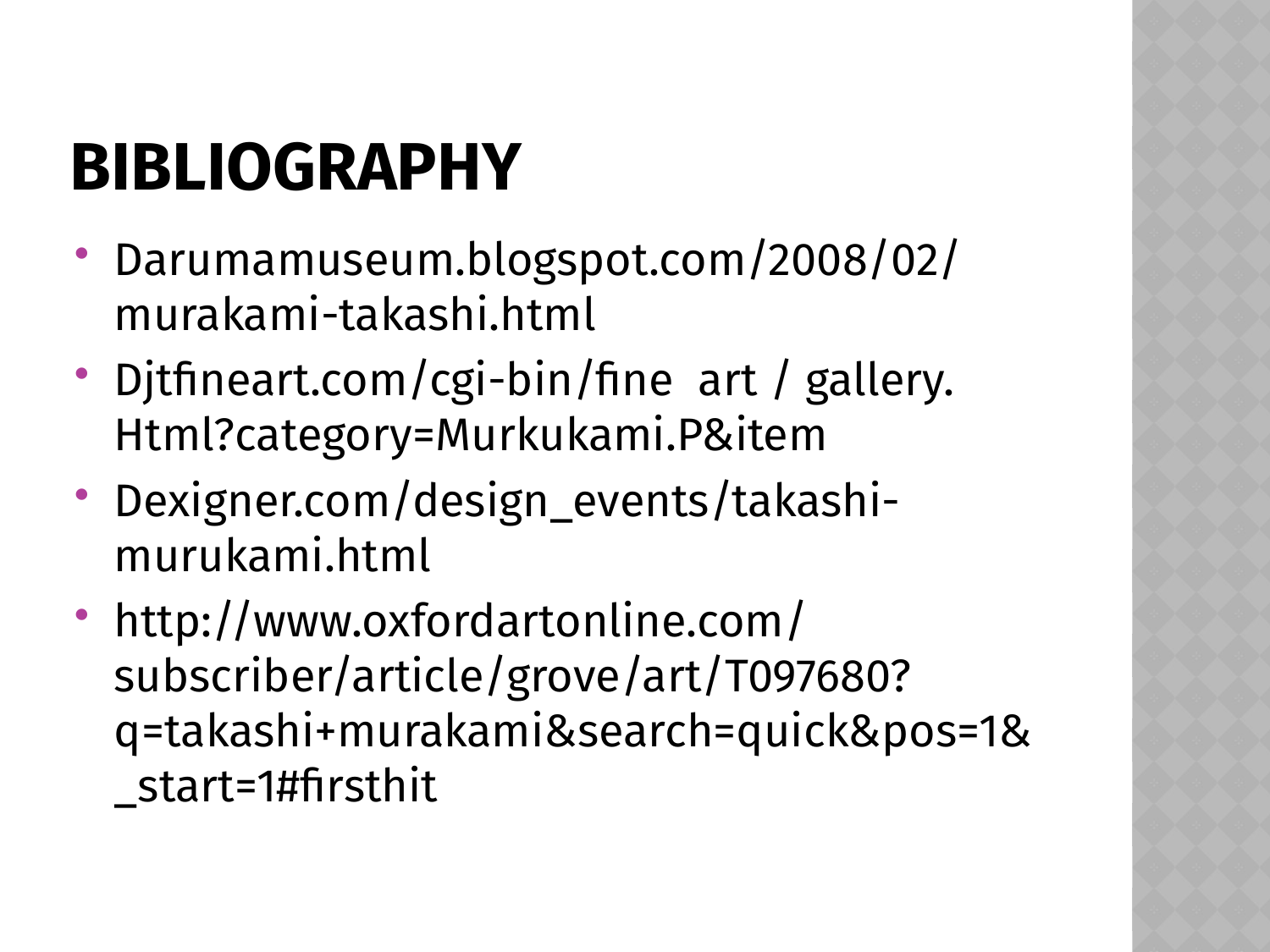

# Bibliography
Darumamuseum.blogspot.com/2008/02/murakami-takashi.html
Djtfineart.com/cgi-bin/fine  art / gallery. Html?category=Murkukami.P&item
Dexigner.com/design_events/takashi-murukami.html
http://www.oxfordartonline.com/subscriber/article/grove/art/T097680?q=takashi+murakami&search=quick&pos=1&_start=1#firsthit